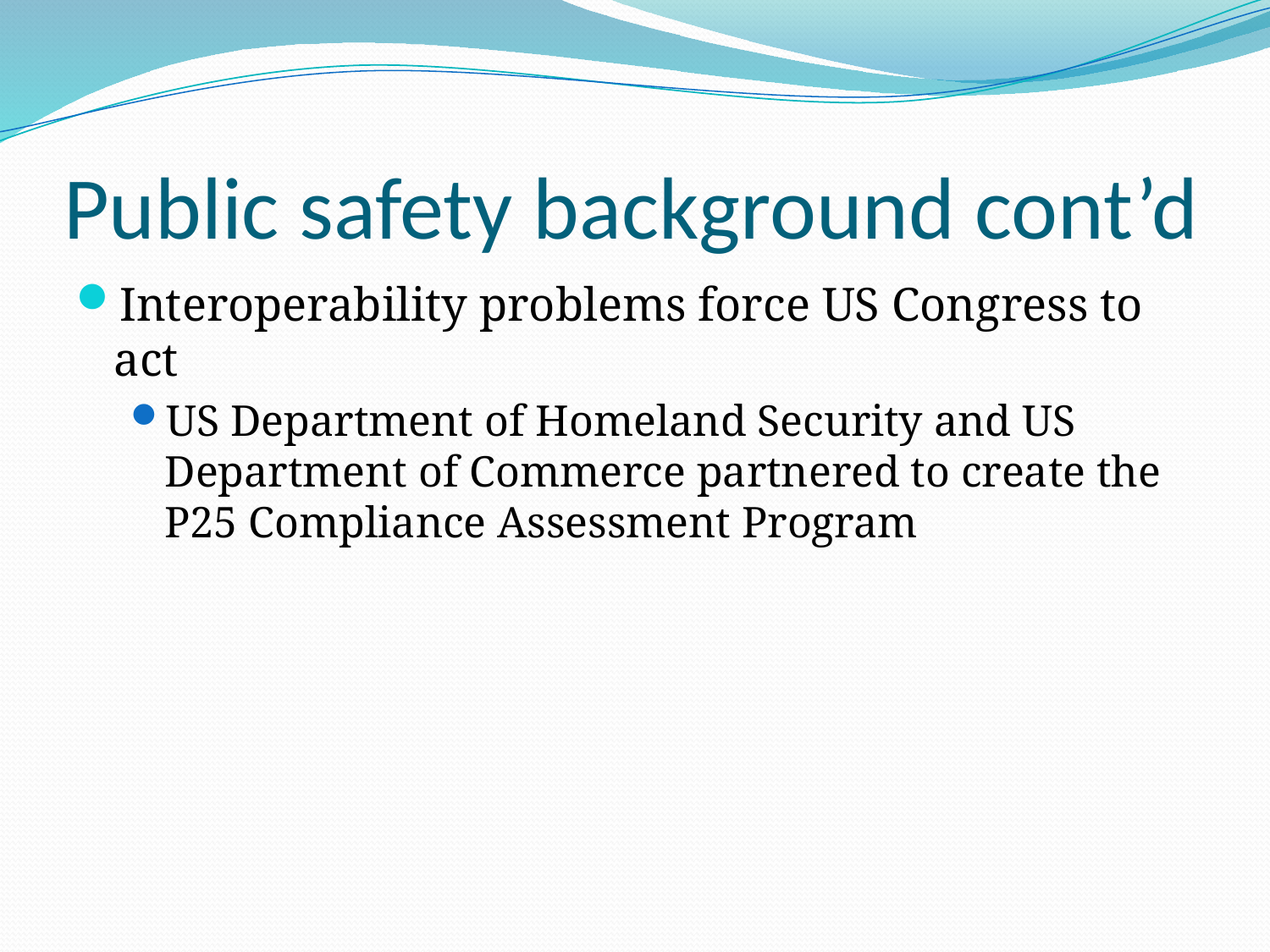

# Public safety background cont’d
Interoperability problems force US Congress to act
US Department of Homeland Security and US Department of Commerce partnered to create the P25 Compliance Assessment Program